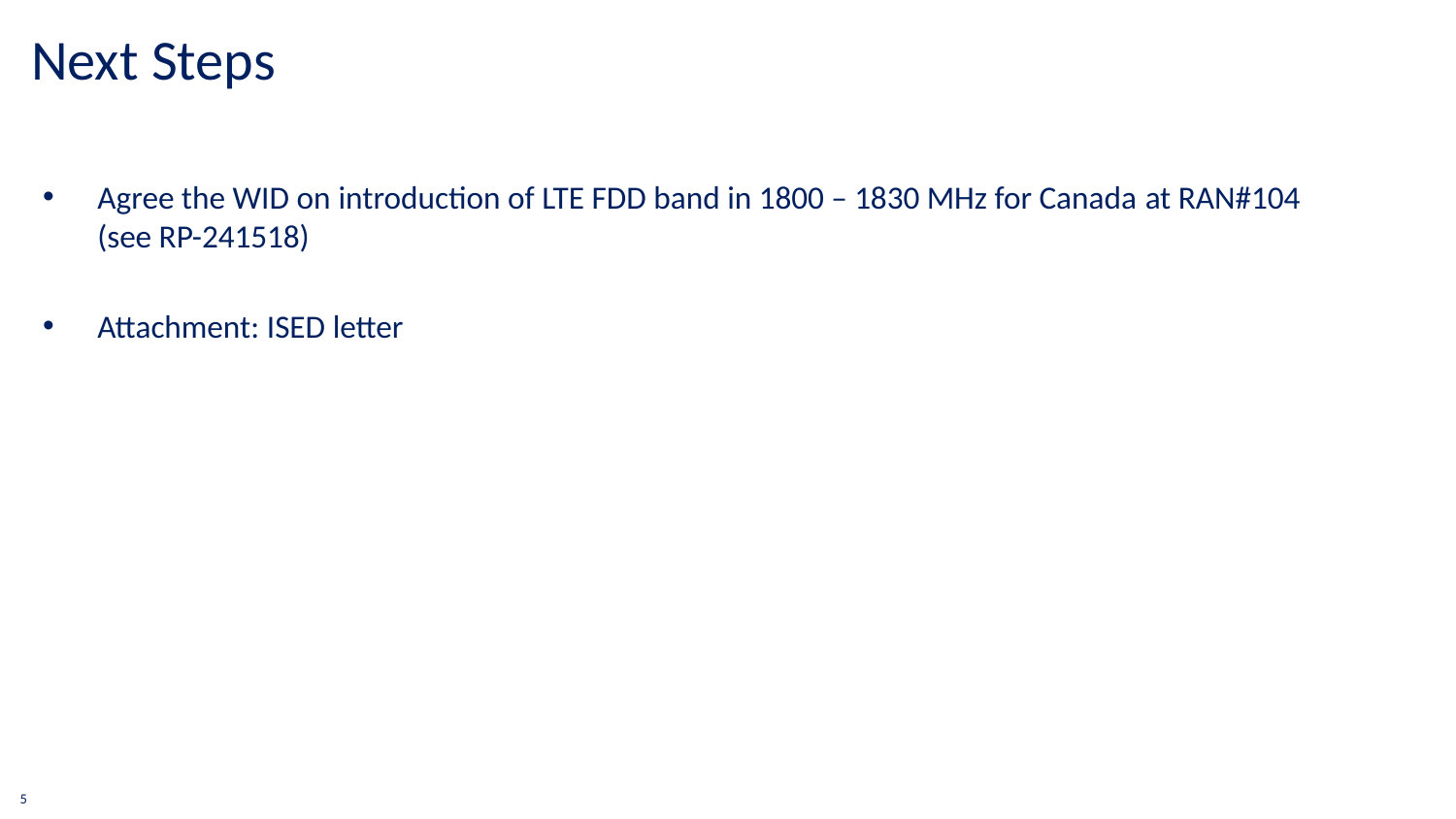

Next Steps

Agree the WID on introduction of LTE FDD band in 1800 – 1830 MHz for Canada at RAN#104
(see RP-241518)

Attachment: ISED letter